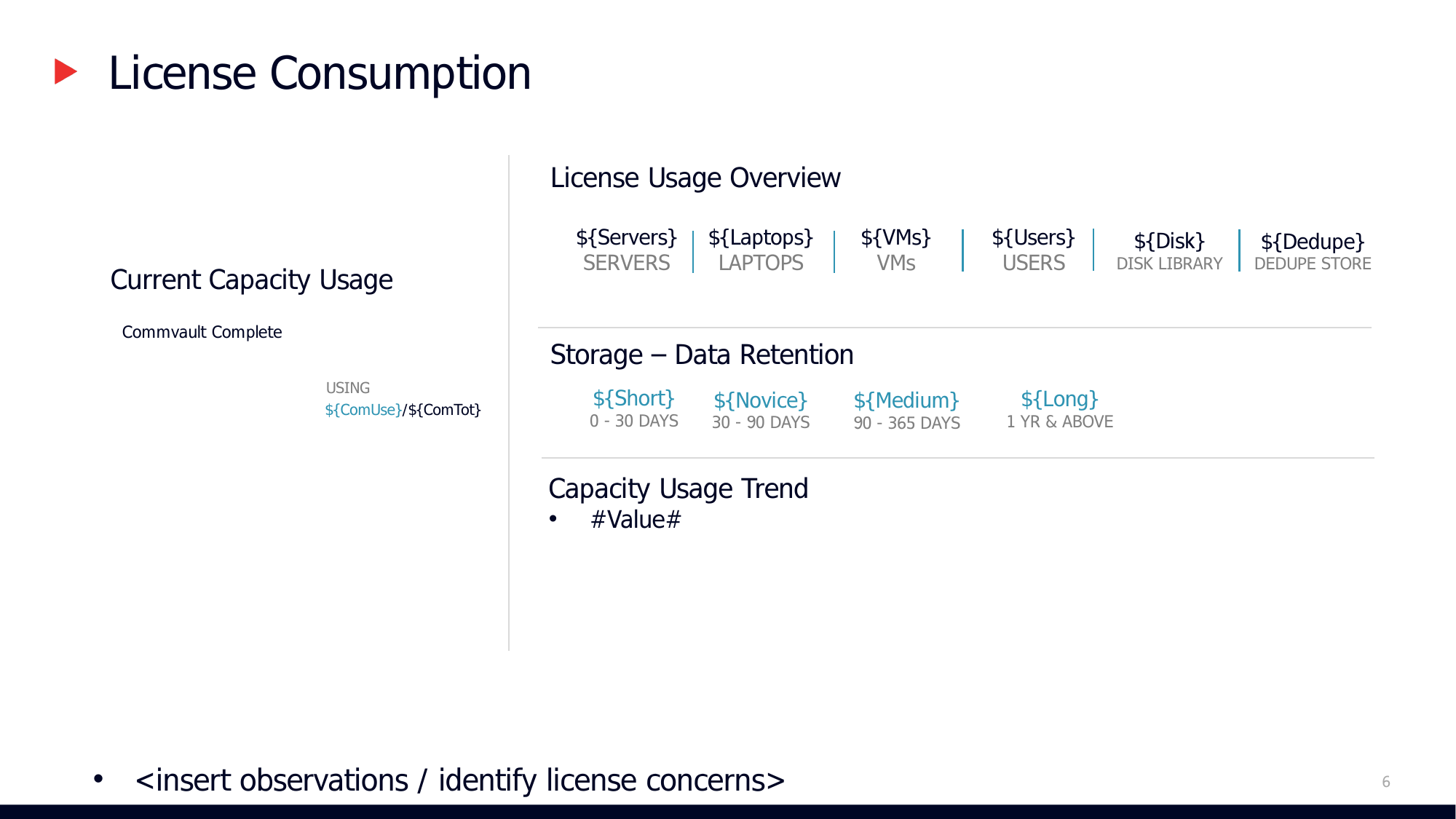

# License Consumption
License Usage Overview
${Servers}
SERVERS
${Laptops}
LAPTOPS
${VMs}
VMs
${Users}
USERS
${Disk}
DISK LIBRARY
${Dedupe}
DEDUPE STORE
Current Capacity Usage

### Chart: Commvault Complete

| Category | Sales |
|---|---|
| Using | 0.0 |
Storage – Data Retention
USING
${Short}
0 - 30 DAYS
${Long}
1 YR & ABOVE
${Novice}
30 - 90 DAYS
${Medium}
90 - 365 DAYS
${ComUse}/${ComTot}
Capacity Usage Trend
#Value#
<insert observations / identify license concerns>
6